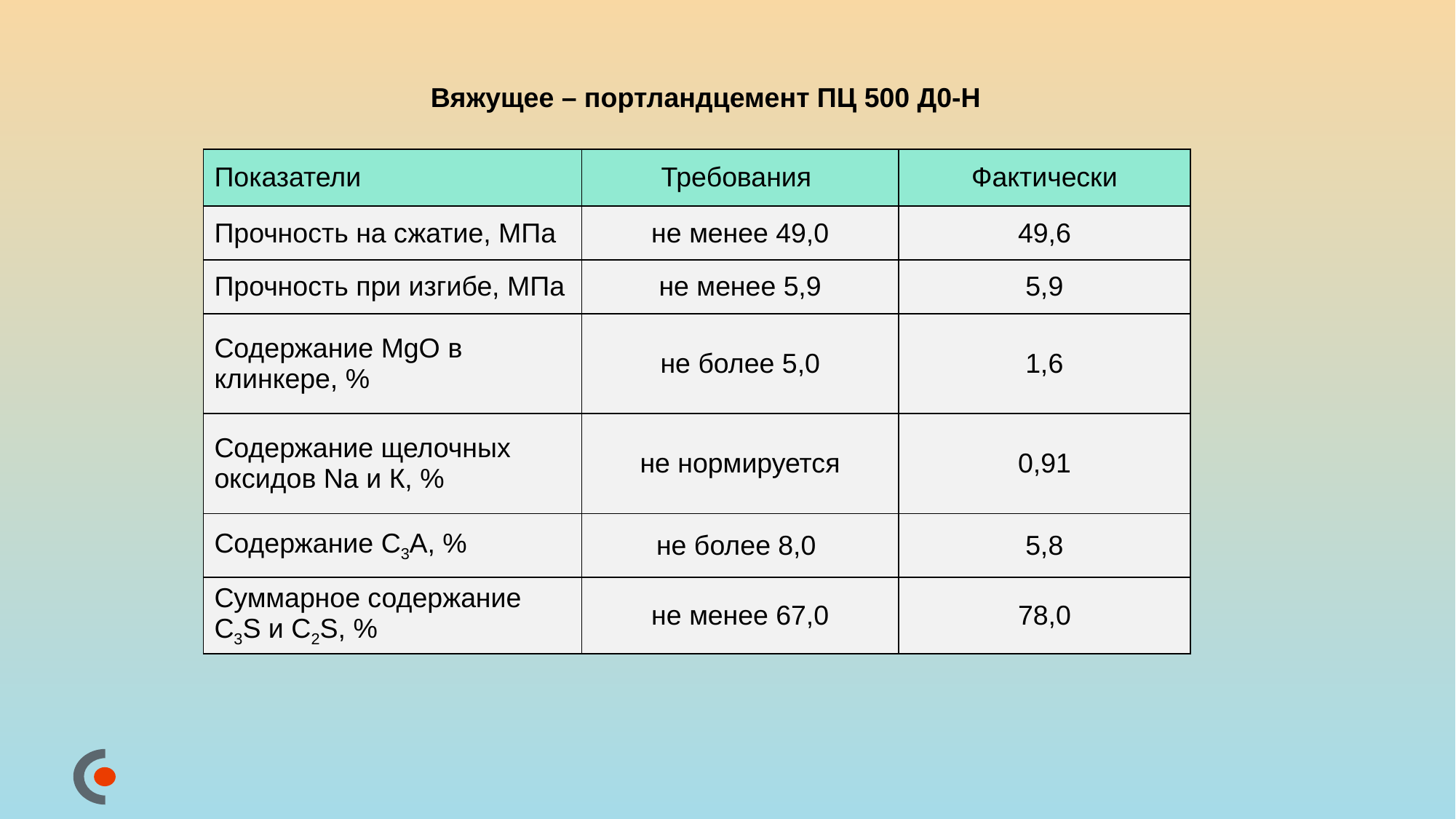

Вяжущее – портландцемент ПЦ 500 Д0-Н
| Показатели | Требования | Фактически |
| --- | --- | --- |
| Прочность на сжатие, МПа | не менее 49,0 | 49,6 |
| Прочность при изгибе, МПа | не менее 5,9 | 5,9 |
| Содержание MgO в клинкере, % | не более 5,0 | 1,6 |
| Содержание щелочных оксидов Na и К, % | не нормируется | 0,91 |
| Содержание C3A, % | не более 8,0 | 5,8 |
| Суммарное содержание C3S и C2S, % | не менее 67,0 | 78,0 |